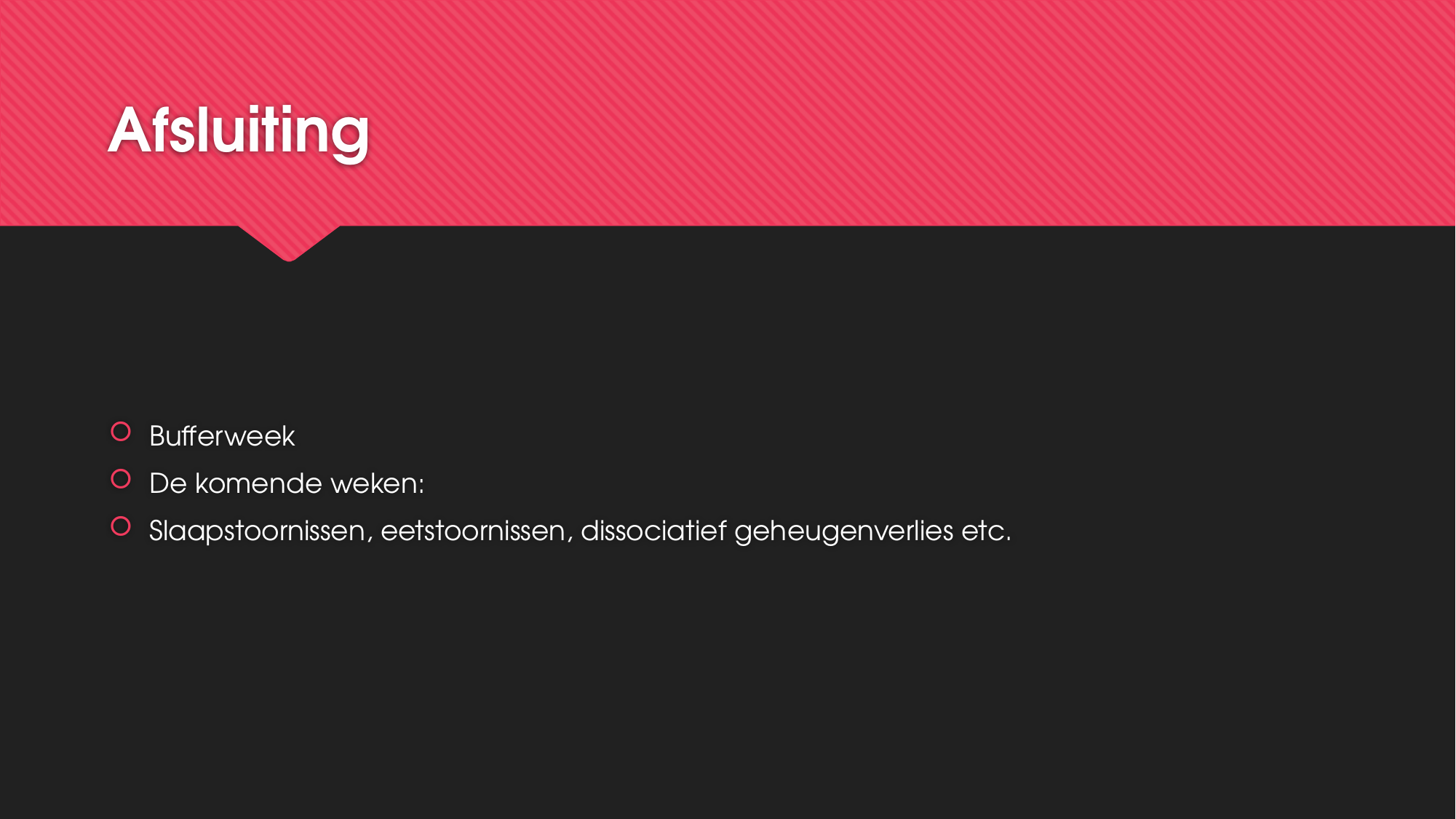

# Afsluiting
Bufferweek
De komende weken:
Slaapstoornissen, eetstoornissen, dissociatief geheugenverlies etc.